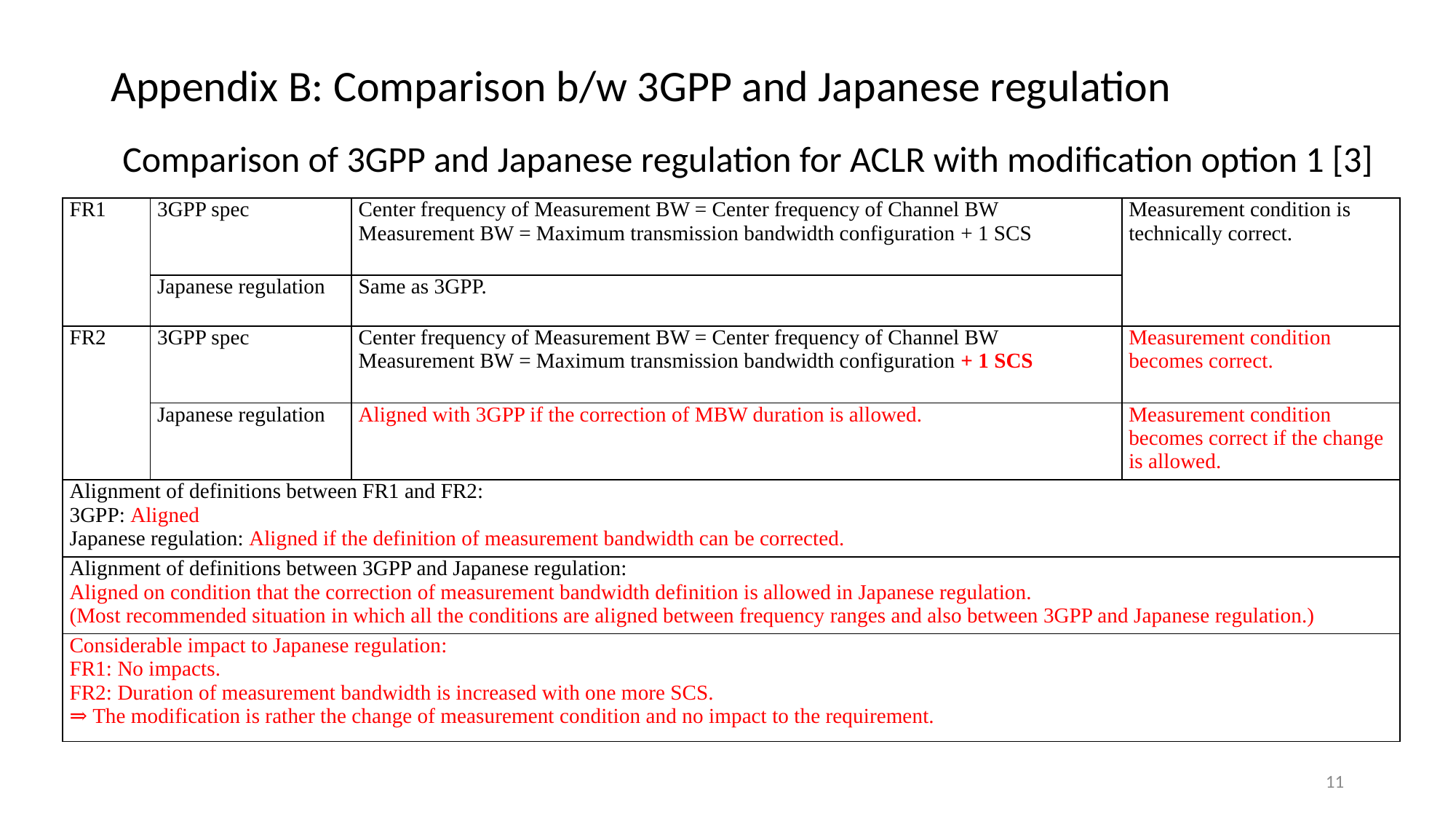

# Appendix B: Comparison b/w 3GPP and Japanese regulation
Comparison of 3GPP and Japanese regulation for ACLR with modification option 1 [3]
| FR1 | 3GPP spec | Center frequency of Measurement BW = Center frequency of Channel BW Measurement BW = Maximum transmission bandwidth configuration + 1 SCS | Measurement condition is technically correct. |
| --- | --- | --- | --- |
|  | Japanese regulation | Same as 3GPP. |  |
| FR2 | 3GPP spec | Center frequency of Measurement BW = Center frequency of Channel BW Measurement BW = Maximum transmission bandwidth configuration + 1 SCS | Measurement condition becomes correct. |
|  | Japanese regulation | Aligned with 3GPP if the correction of MBW duration is allowed. | Measurement condition becomes correct if the change is allowed. |
| Alignment of definitions between FR1 and FR2: 3GPP: Aligned Japanese regulation: Aligned if the definition of measurement bandwidth can be corrected. |  |  |  |
| Alignment of definitions between 3GPP and Japanese regulation: Aligned on condition that the correction of measurement bandwidth definition is allowed in Japanese regulation. (Most recommended situation in which all the conditions are aligned between frequency ranges and also between 3GPP and Japanese regulation.) |  |  |  |
| Considerable impact to Japanese regulation: FR1: No impacts. FR2: Duration of measurement bandwidth is increased with one more SCS. ⇒ The modification is rather the change of measurement condition and no impact to the requirement. |  |  |  |
11